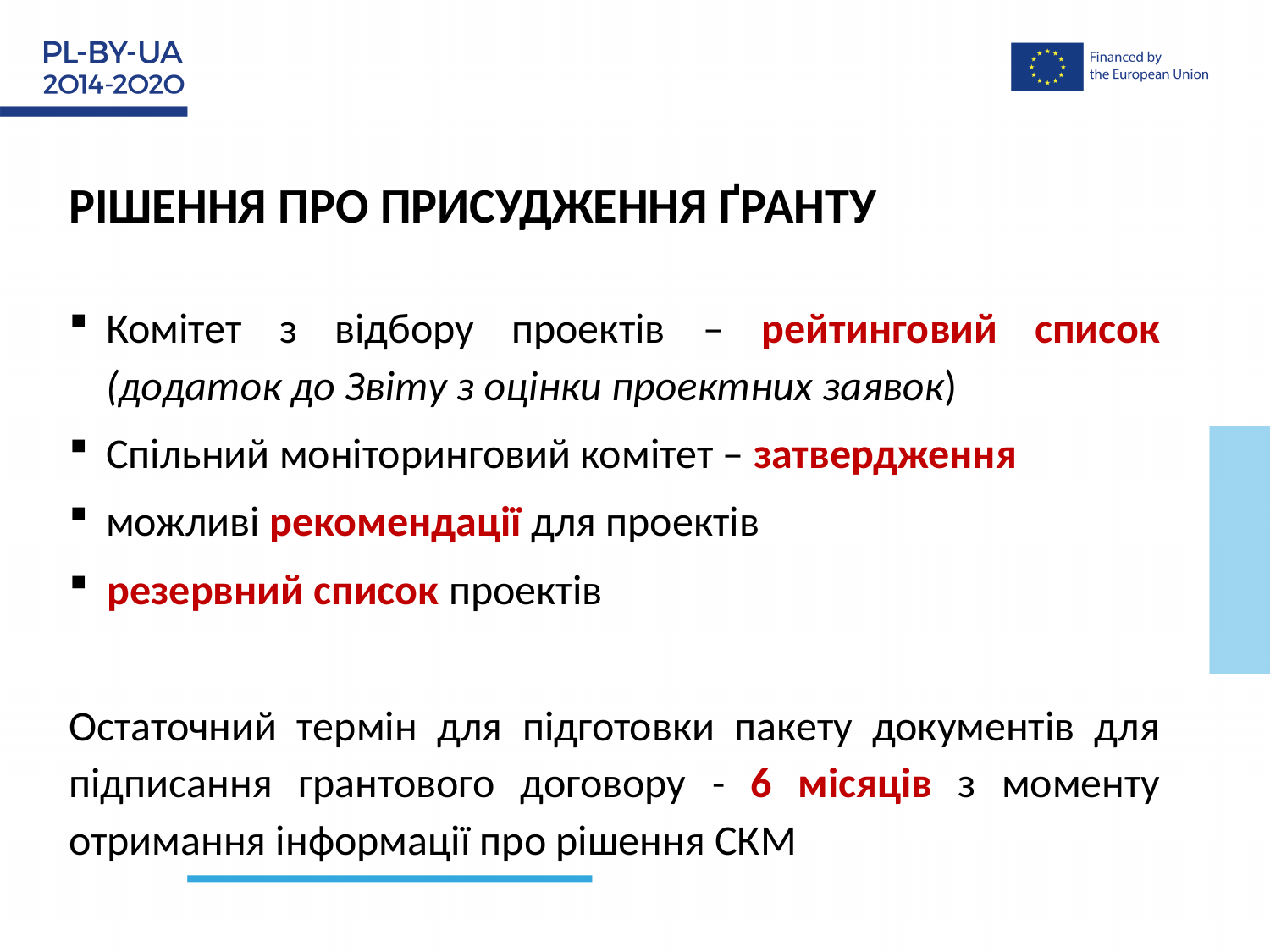

РІШЕННЯ ПРО ПРИСУДЖЕННЯ ҐРАНТУ

Комітет з відбору проектів – рейтинговий список (додаток до Звіту з оцінки проектних заявок)
Спільний моніторинговий комітет – затвердження
можливі рекомендації для проектів
  резервний список проектів

Остаточний термін для підготовки пакету документів для підписання грантового договору - 6 місяців з моменту отримання інформації про рішення СКМ